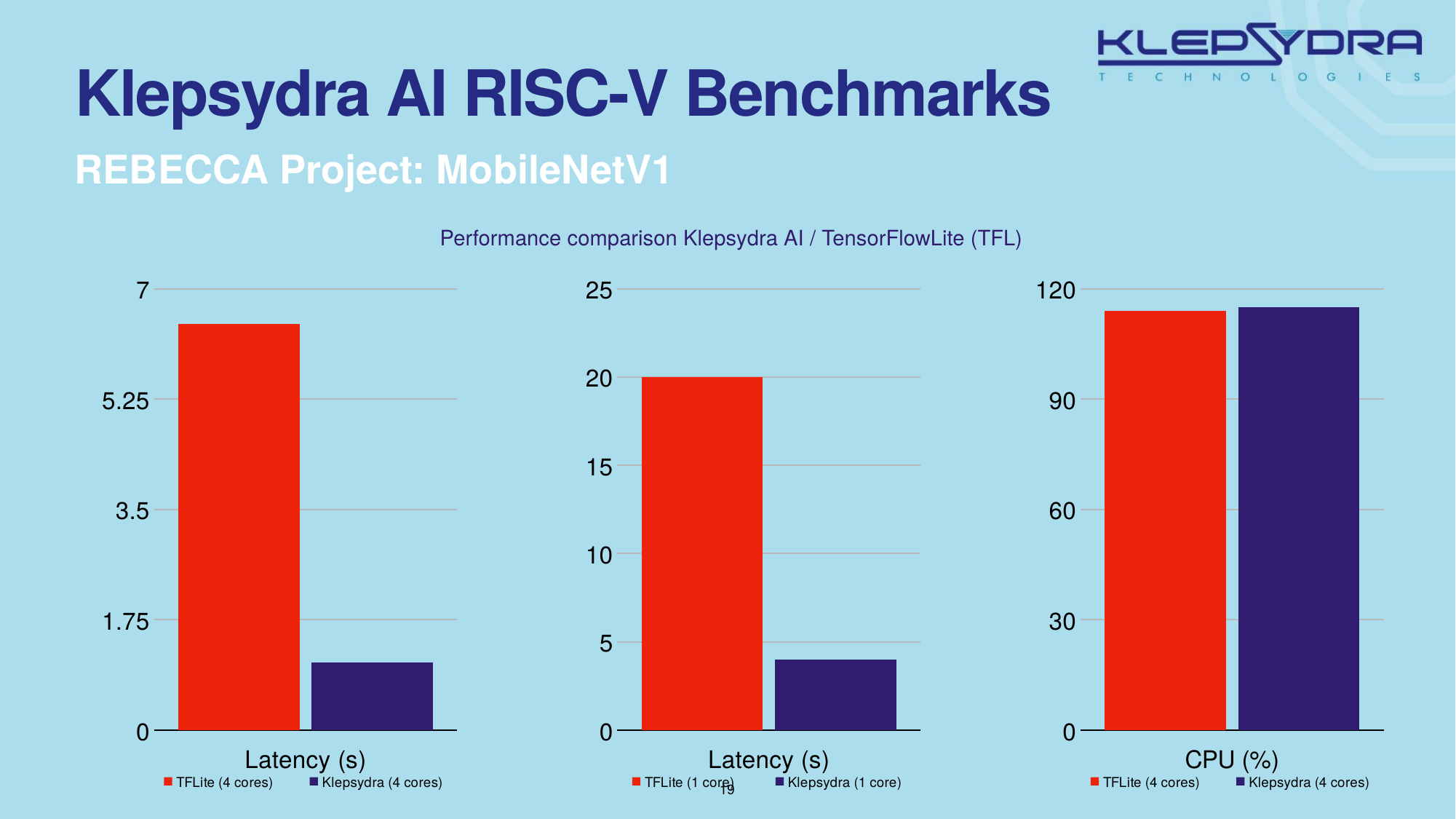

# Klepsydra AI RISC-V Benchmarks
REBECCA Project: MobileNetV1
Performance comparison Klepsydra AI / TensorFlowLite (TFL)

### Chart

| Category | TFLite (4 cores) | Klepsydra (4 cores) |
|---|---|---|
| Latency (s) | 6.445 | 1.074 |

### Chart

| Category | TFLite (1 core) | Klepsydra (1 core) |
|---|---|---|
| Latency (s) | 20.0 | 4.0 |

### Chart

| Category | TFLite (4 cores) | Klepsydra (4 cores) |
|---|---|---|
| CPU (%) | 114.0 | 115.0 |
19